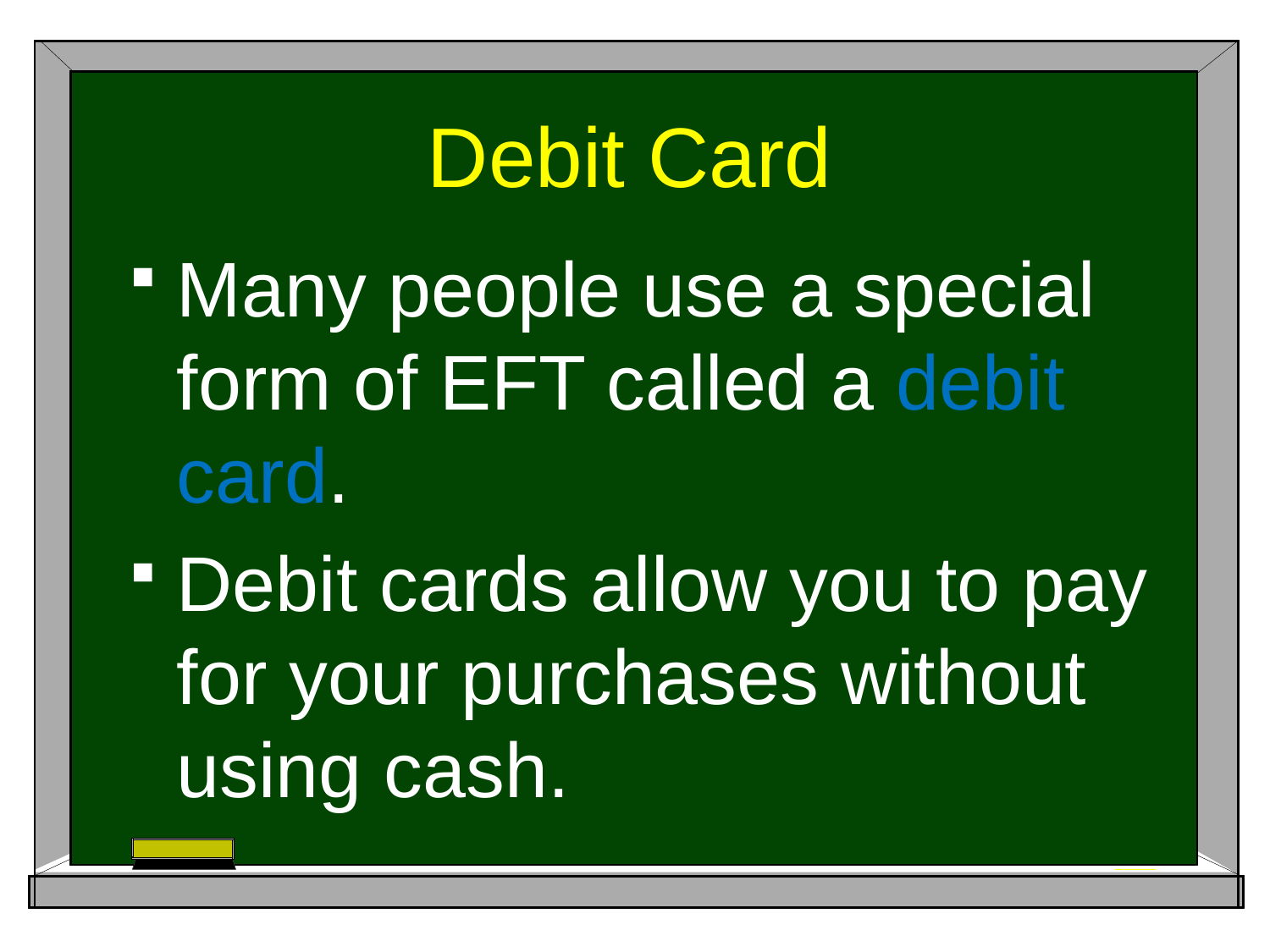

# Debit Card
Many people use a special form of EFT called a debit card.
Debit cards allow you to pay for your purchases without using cash.